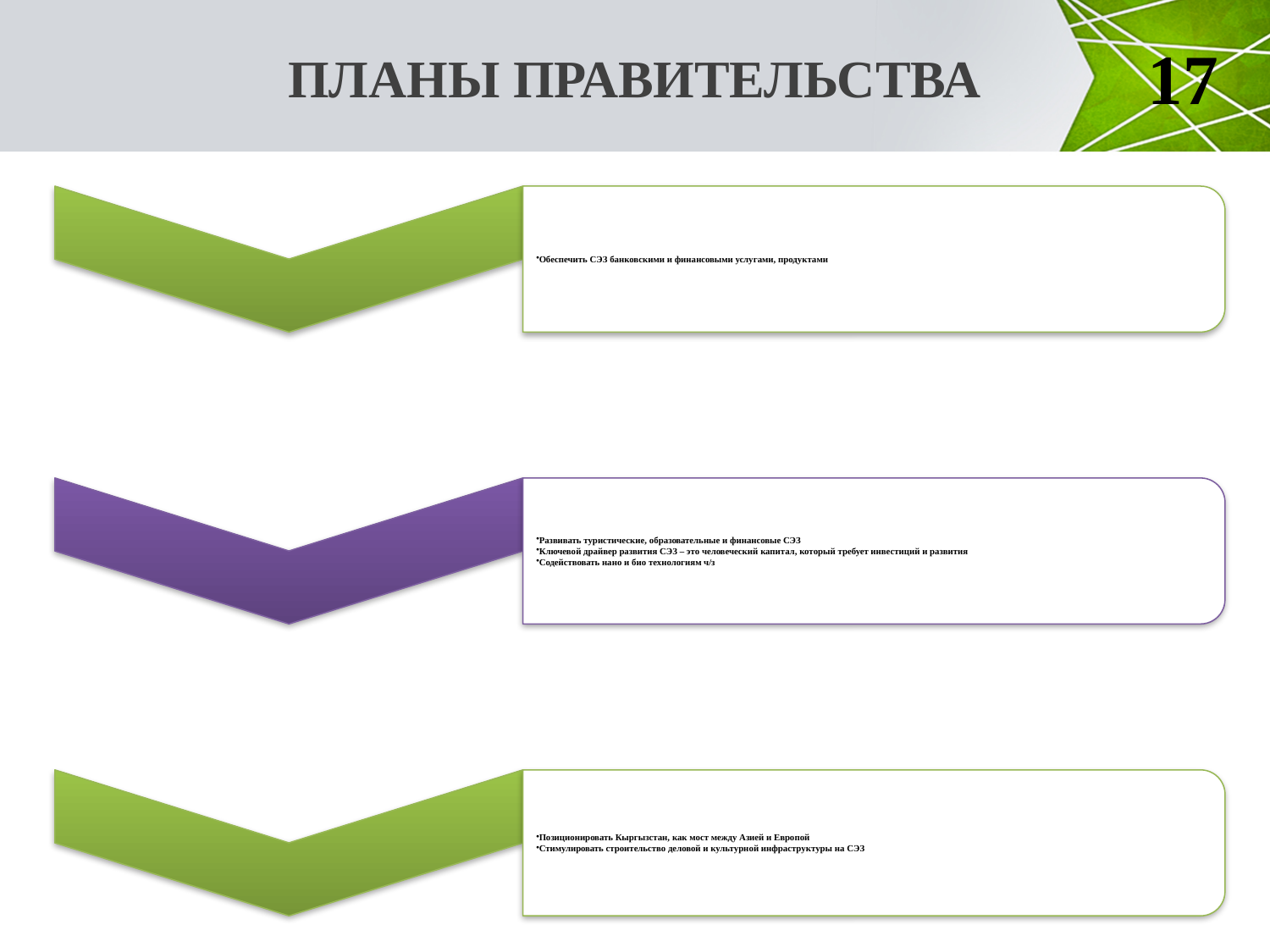

# ПЛАНЫ ПРАВИТЕЛЬСТВА
17
Обеспечить СЭЗ банковскими и финансовыми услугами, продуктами
Развивать туристические, образовательные и финансовые СЭЗ
Ключевой драйвер развития СЭЗ – это человеческий капитал, который требует инвестиций и развития
Позиционировать Кыргызстан, как мост между Азией и Европой
Стимулировать строительство деловой и культурной инфраструктуры на СЭЗ
Содействовать нано и био технологиям ч/з